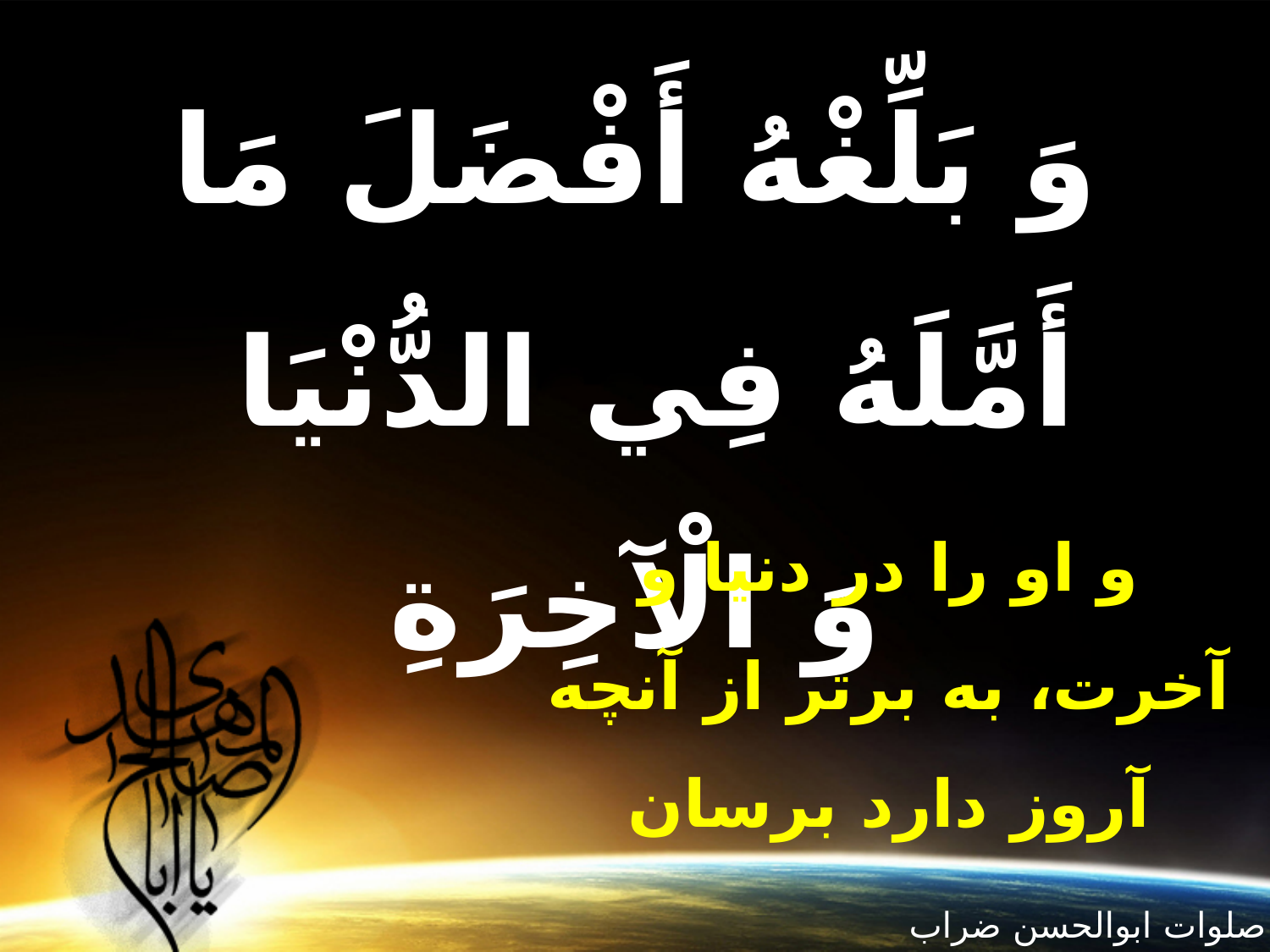

وَ بَلِّغْهُ أَفْضَلَ مَا أَمَّلَهُ فِي الدُّنْيَا
وَ الْآخِرَةِ
و او را در دنيا و آخرت، به برتر از آنچه آروز دارد برسان